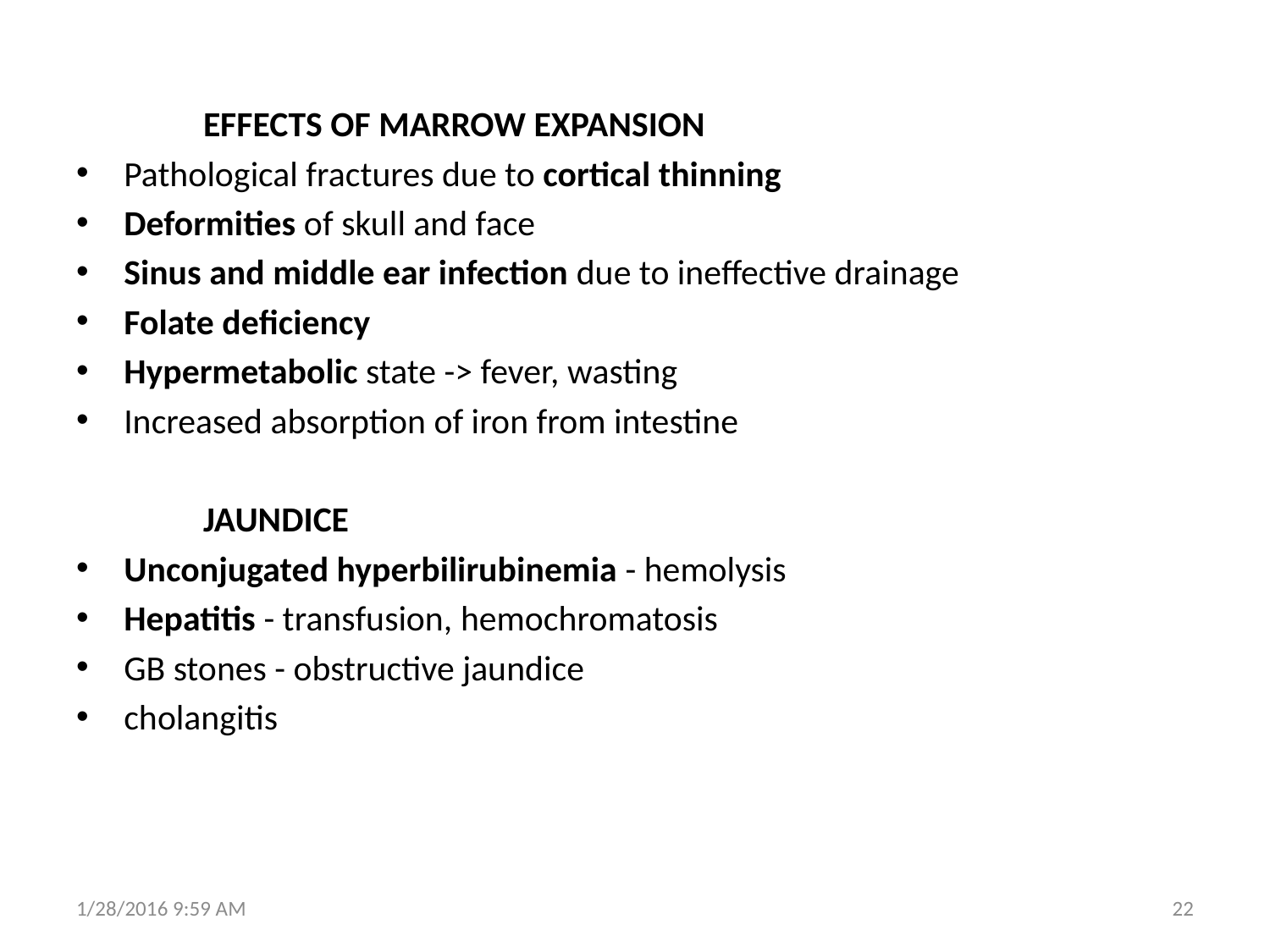

EFFECTS OF MARROW EXPANSION
Pathological fractures due to cortical thinning
Deformities of skull and face
Sinus and middle ear infection due to ineffective drainage
Folate deficiency
Hypermetabolic state -> fever, wasting
Increased absorption of iron from intestine

 	JAUNDICE
Unconjugated hyperbilirubinemia - hemolysis
Hepatitis - transfusion, hemochromatosis
GB stones - obstructive jaundice
cholangitis

1/28/2016 9:59 AM
22